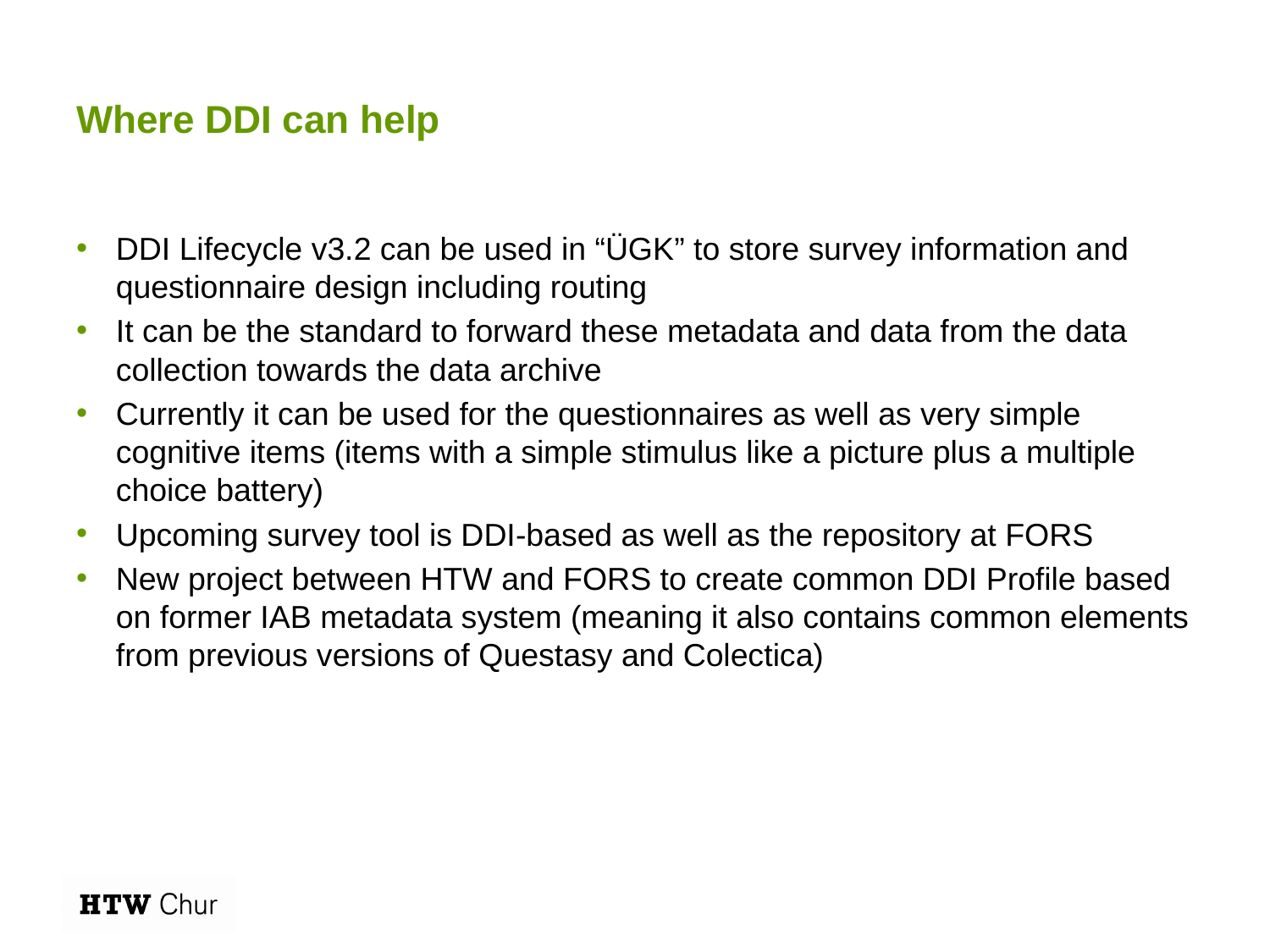

# Where DDI can help
DDI Lifecycle v3.2 can be used in “ÜGK” to store survey information and questionnaire design including routing
It can be the standard to forward these metadata and data from the data collection towards the data archive
Currently it can be used for the questionnaires as well as very simple cognitive items (items with a simple stimulus like a picture plus a multiple choice battery)
Upcoming survey tool is DDI-based as well as the repository at FORS
New project between HTW and FORS to create common DDI Profile based on former IAB metadata system (meaning it also contains common elements from previous versions of Questasy and Colectica)